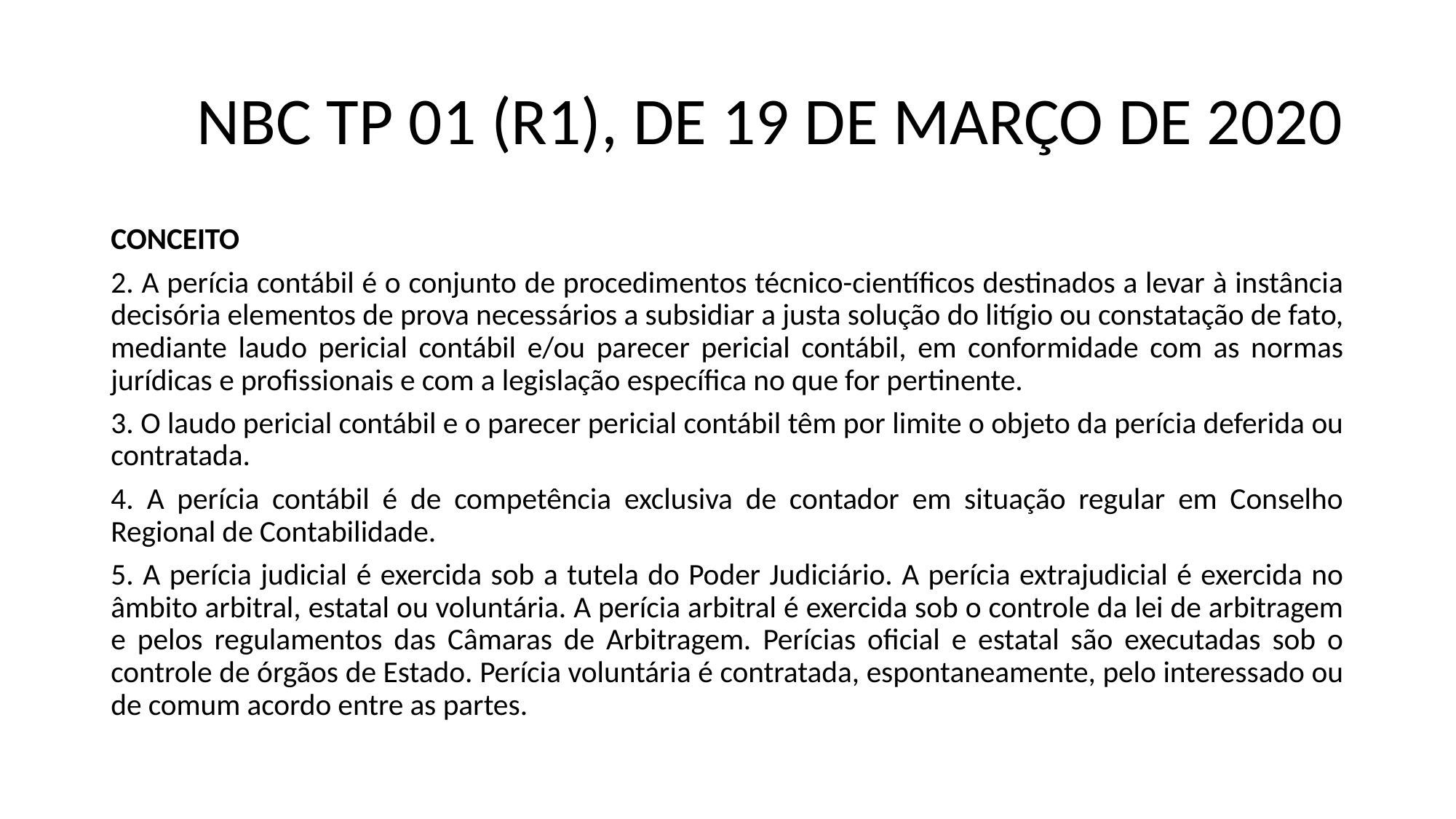

# NBC TP 01 (R1), DE 19 DE MARÇO DE 2020
CONCEITO
2. A perícia contábil é o conjunto de procedimentos técnico-científicos destinados a levar à instância decisória elementos de prova necessários a subsidiar a justa solução do litígio ou constatação de fato, mediante laudo pericial contábil e/ou parecer pericial contábil, em conformidade com as normas jurídicas e profissionais e com a legislação específica no que for pertinente.
3. O laudo pericial contábil e o parecer pericial contábil têm por limite o objeto da perícia deferida ou contratada.
4. A perícia contábil é de competência exclusiva de contador em situação regular em Conselho Regional de Contabilidade.
5. A perícia judicial é exercida sob a tutela do Poder Judiciário. A perícia extrajudicial é exercida no âmbito arbitral, estatal ou voluntária. A perícia arbitral é exercida sob o controle da lei de arbitragem e pelos regulamentos das Câmaras de Arbitragem. Perícias oficial e estatal são executadas sob o controle de órgãos de Estado. Perícia voluntária é contratada, espontaneamente, pelo interessado ou de comum acordo entre as partes.